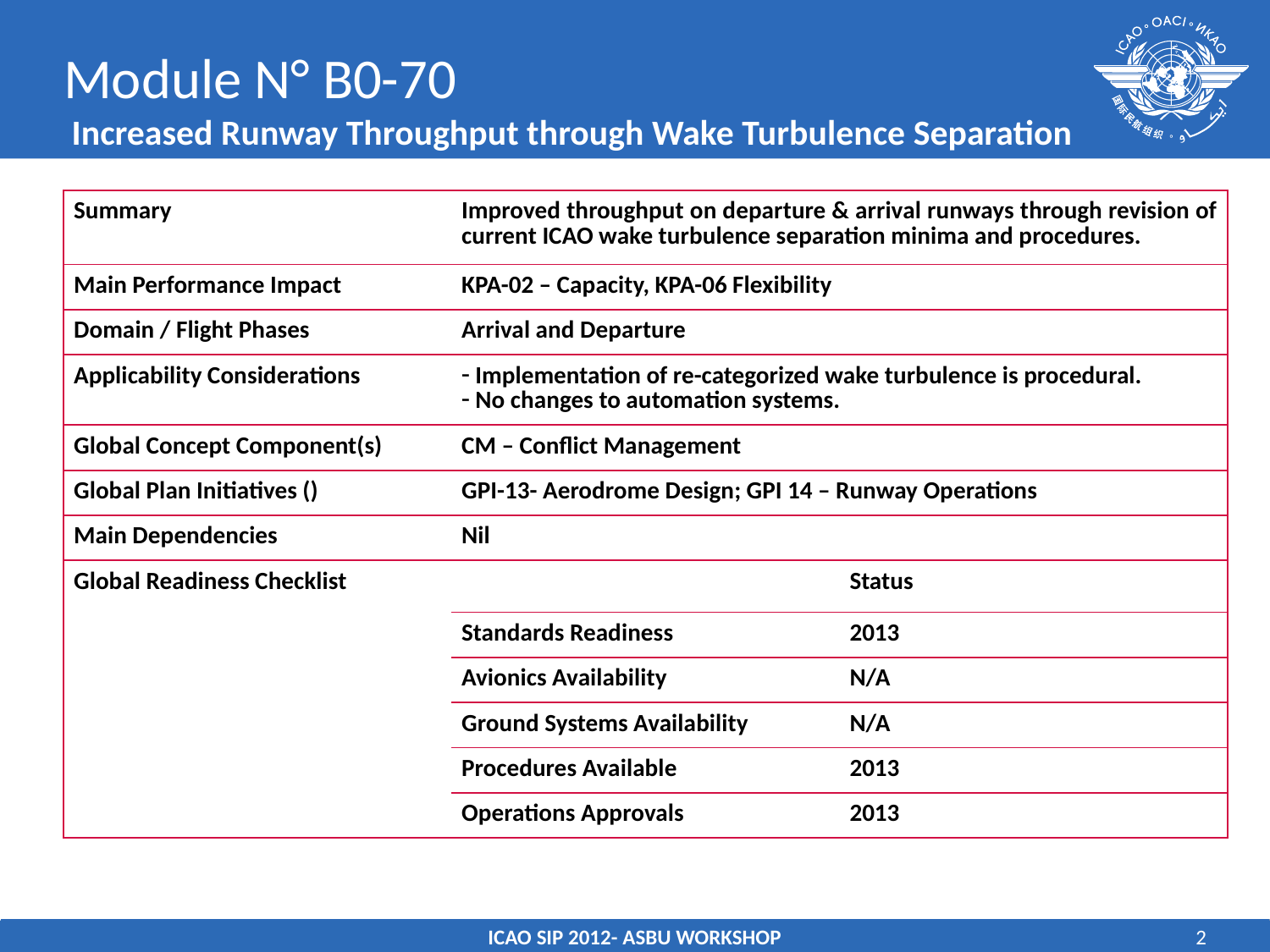

# Module N° B0-70 Increased Runway Throughput through Wake Turbulence Separation
| Summary | Improved throughput on departure & arrival runways through revision of current ICAO wake turbulence separation minima and procedures. |  |
| --- | --- | --- |
| Main Performance Impact | KPA-02 – Capacity, KPA-06 Flexibility |  |
| Domain / Flight Phases | Arrival and Departure |  |
| Applicability Considerations | Implementation of re-categorized wake turbulence is procedural. No changes to automation systems. |  |
| Global Concept Component(s) | CM – Conflict Management |  |
| Global Plan Initiatives () | GPI-13- Aerodrome Design; GPI 14 – Runway Operations |  |
| Main Dependencies | Nil |  |
| Global Readiness Checklist |  | Status |
|  | Standards Readiness | 2013 |
|  | Avionics Availability | N/A |
|  | Ground Systems Availability | N/A |
|  | Procedures Available | 2013 |
|  | Operations Approvals | 2013 |
ICAO SIP 2012- ASBU WORKSHOP
2